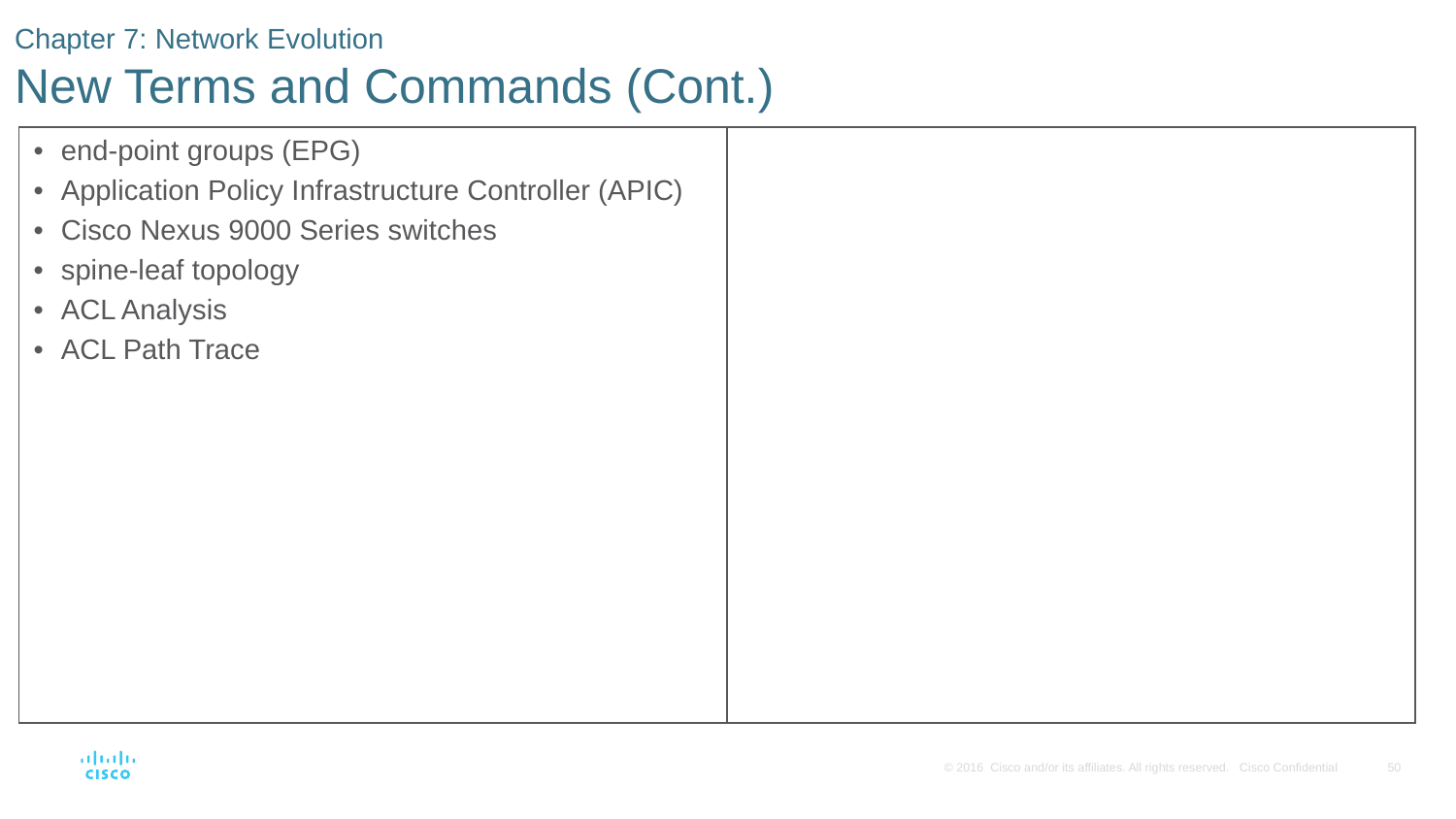

# Chapter 7: Network Evolution New Terms and Commands (Cont.)
| end-point groups (EPG) Application Policy Infrastructure Controller (APIC) Cisco Nexus 9000 Series switches spine-leaf topology ACL Analysis ACL Path Trace |  |
| --- | --- |